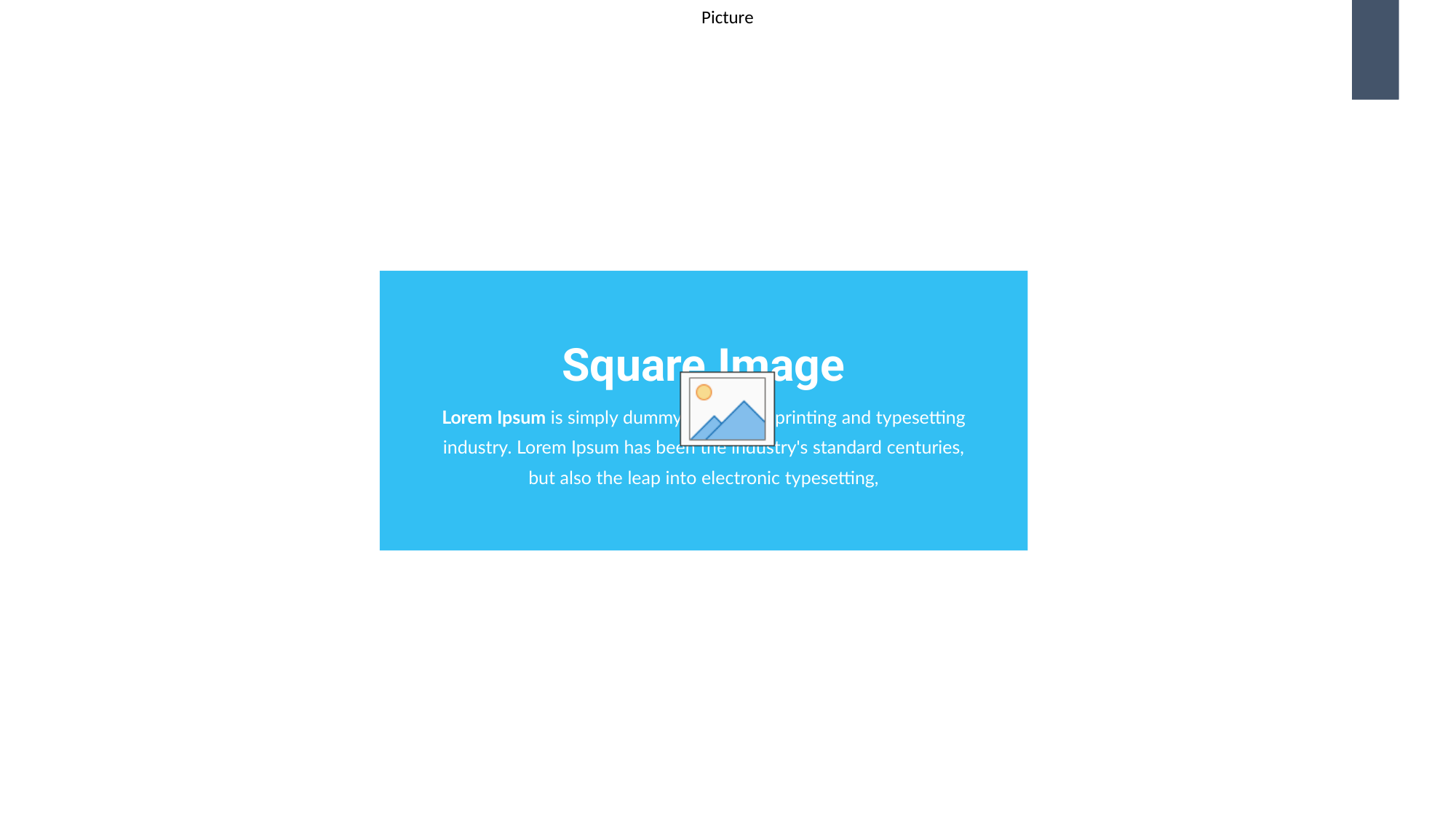

22

Square Image
Lorem Ipsum is simply dummy text of the printing and typesetting industry. Lorem Ipsum has been the industry's standard centuries, but also the leap into electronic typesetting,